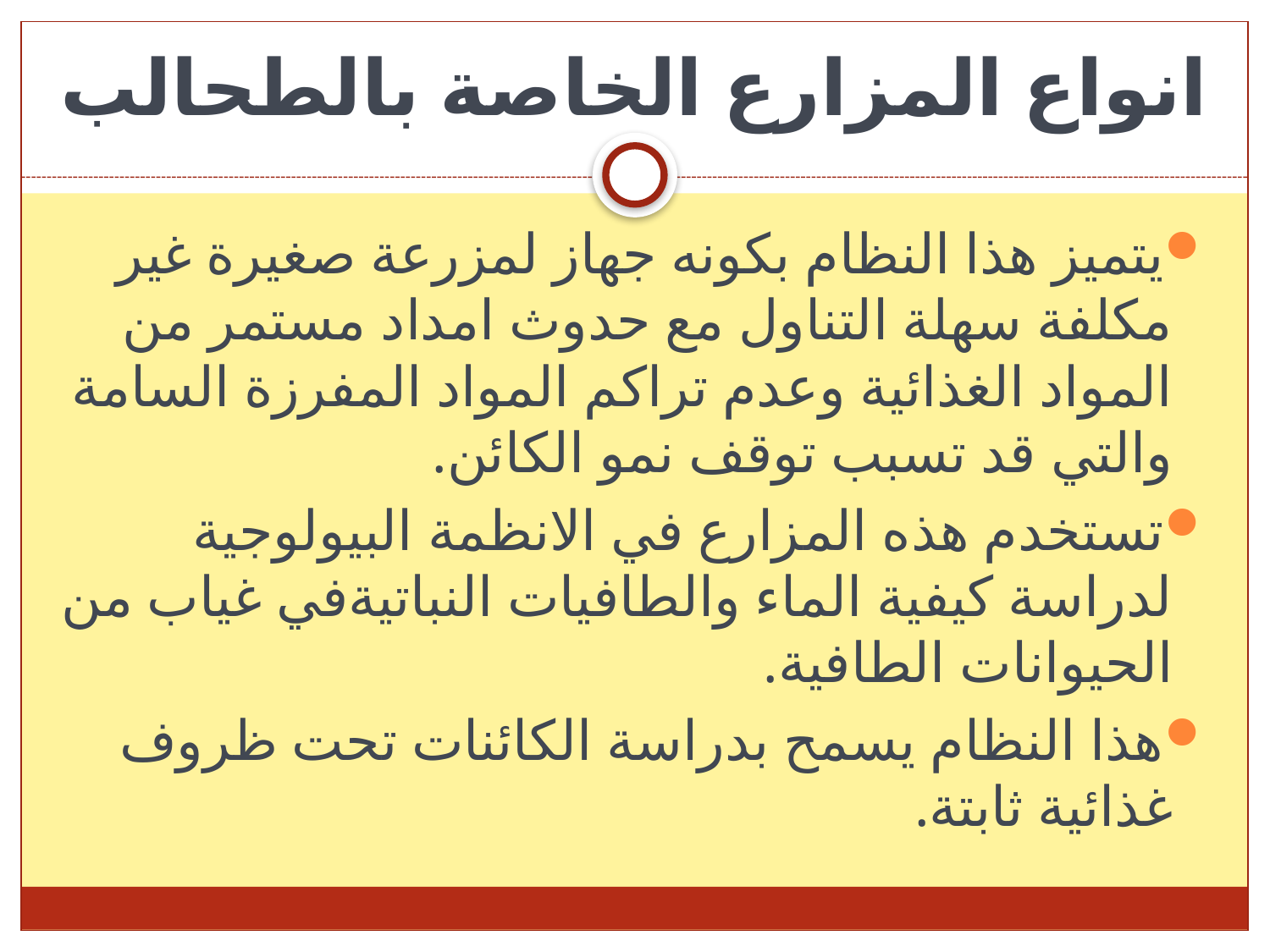

# انواع المزارع الخاصة بالطحالب
يتميز هذا النظام بكونه جهاز لمزرعة صغيرة غير مكلفة سهلة التناول مع حدوث امداد مستمر من المواد الغذائية وعدم تراكم المواد المفرزة السامة والتي قد تسبب توقف نمو الكائن.
تستخدم هذه المزارع في الانظمة البيولوجية لدراسة كيفية الماء والطافيات النباتيةفي غياب من الحيوانات الطافية.
هذا النظام يسمح بدراسة الكائنات تحت ظروف غذائية ثابتة.